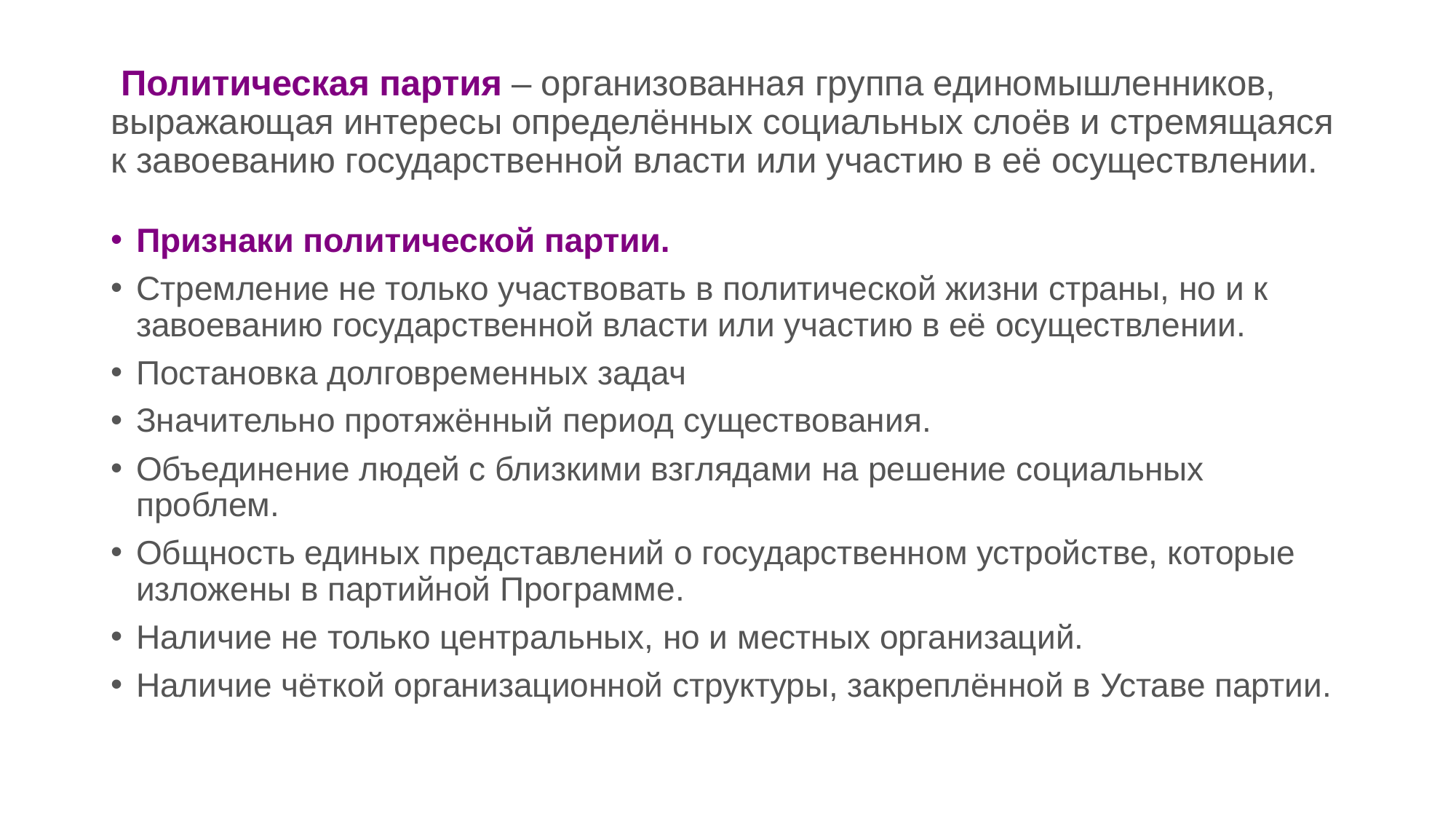

# Политическая партия – организованная группа единомышленников, выражающая интересы определённых социальных слоёв и стремящаяся к завоеванию государственной власти или участию в её осуществлении.
Признаки политической партии.
Стремление не только участвовать в политической жизни страны, но и к завоеванию государственной власти или участию в её осуществлении.
Постановка долговременных задач
Значительно протяжённый период существования.
Объединение людей с близкими взглядами на решение социальных проблем.
Общность единых представлений о государственном устройстве, которые изложены в партийной Программе.
Наличие не только центральных, но и местных организаций.
Наличие чёткой организационной структуры, закреплённой в Уставе партии.